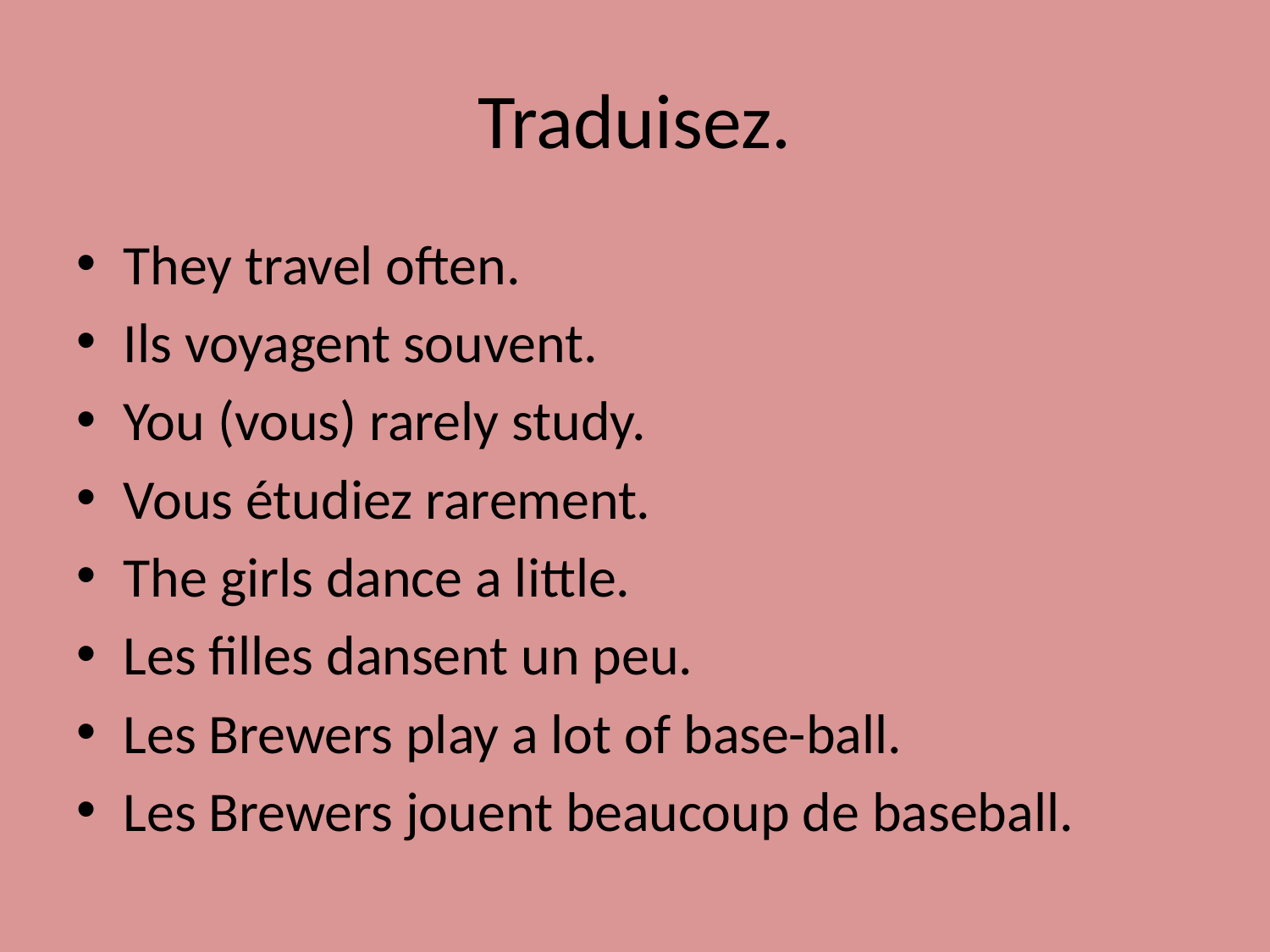

# Traduisez.
They travel often.
Ils voyagent souvent.
You (vous) rarely study.
Vous étudiez rarement.
The girls dance a little.
Les filles dansent un peu.
Les Brewers play a lot of base-ball.
Les Brewers jouent beaucoup de baseball.